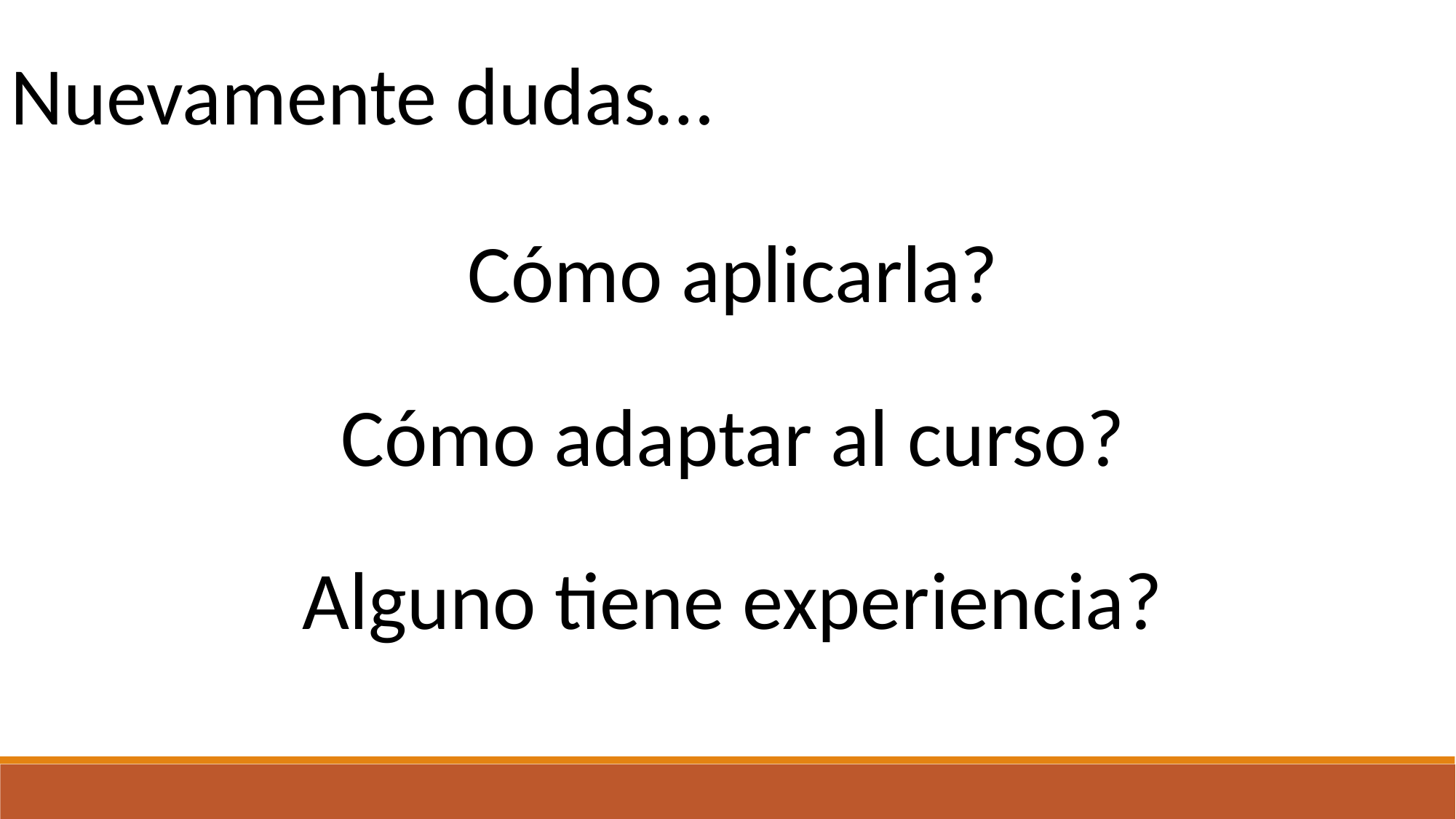

Nuevamente dudas…
Cómo aplicarla?
Cómo adaptar al curso?
Alguno tiene experiencia?